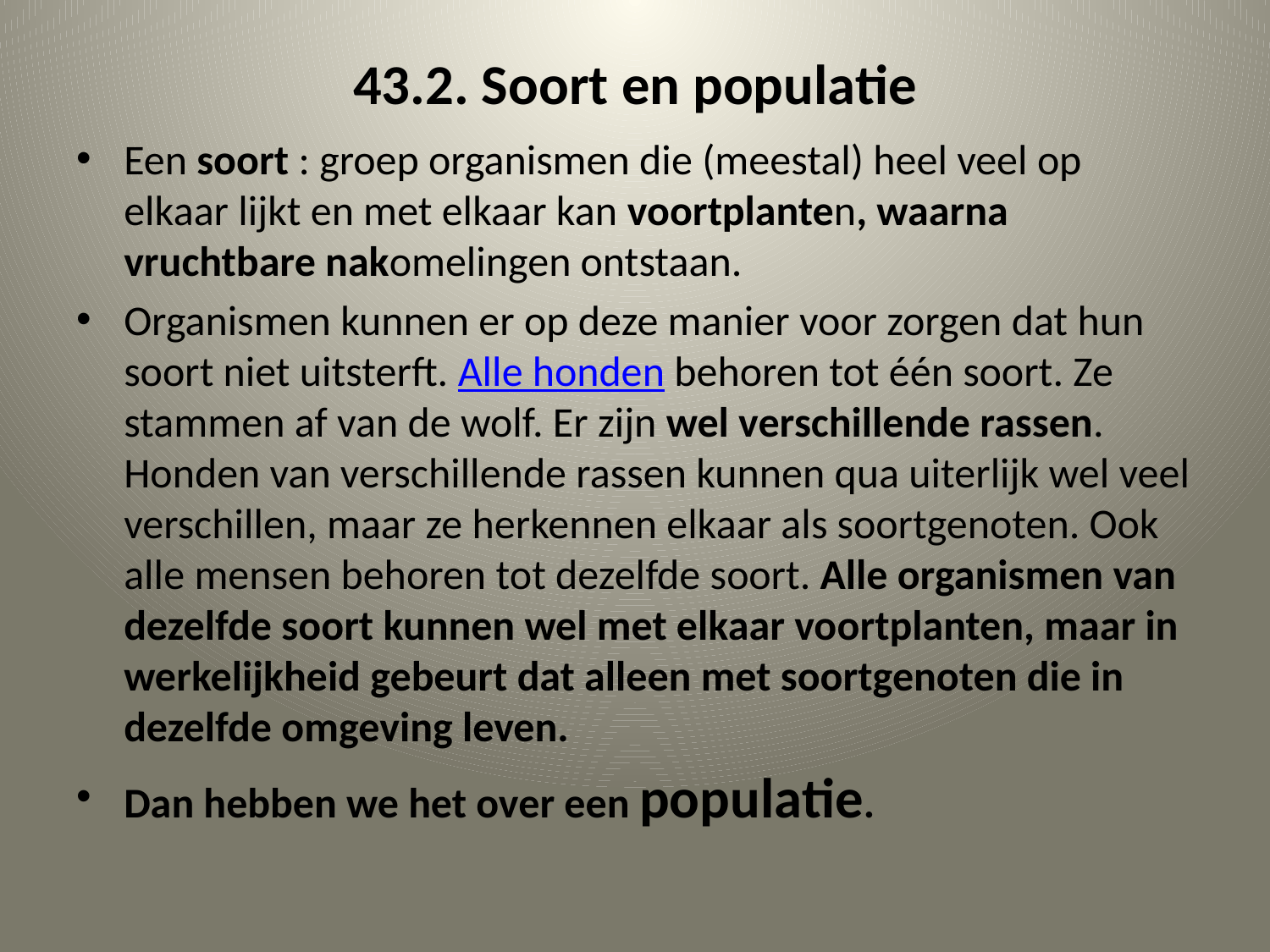

# 43.2. Soort en populatie
Een soort : groep organismen die (meestal) heel veel op elkaar lijkt en met elkaar kan voortplanten, waarna vruchtbare nakomelingen ontstaan.
Organismen kunnen er op deze manier voor zorgen dat hun soort niet uitsterft. Alle honden behoren tot één soort. Ze stammen af van de wolf. Er zijn wel verschillende rassen. Honden van verschillende rassen kunnen qua uiterlijk wel veel verschillen, maar ze herkennen elkaar als soortgenoten. Ook alle mensen behoren tot dezelfde soort. Alle organismen van dezelfde soort kunnen wel met elkaar voortplanten, maar in werkelijkheid gebeurt dat alleen met soortgenoten die in dezelfde omgeving leven.
Dan hebben we het over een populatie.